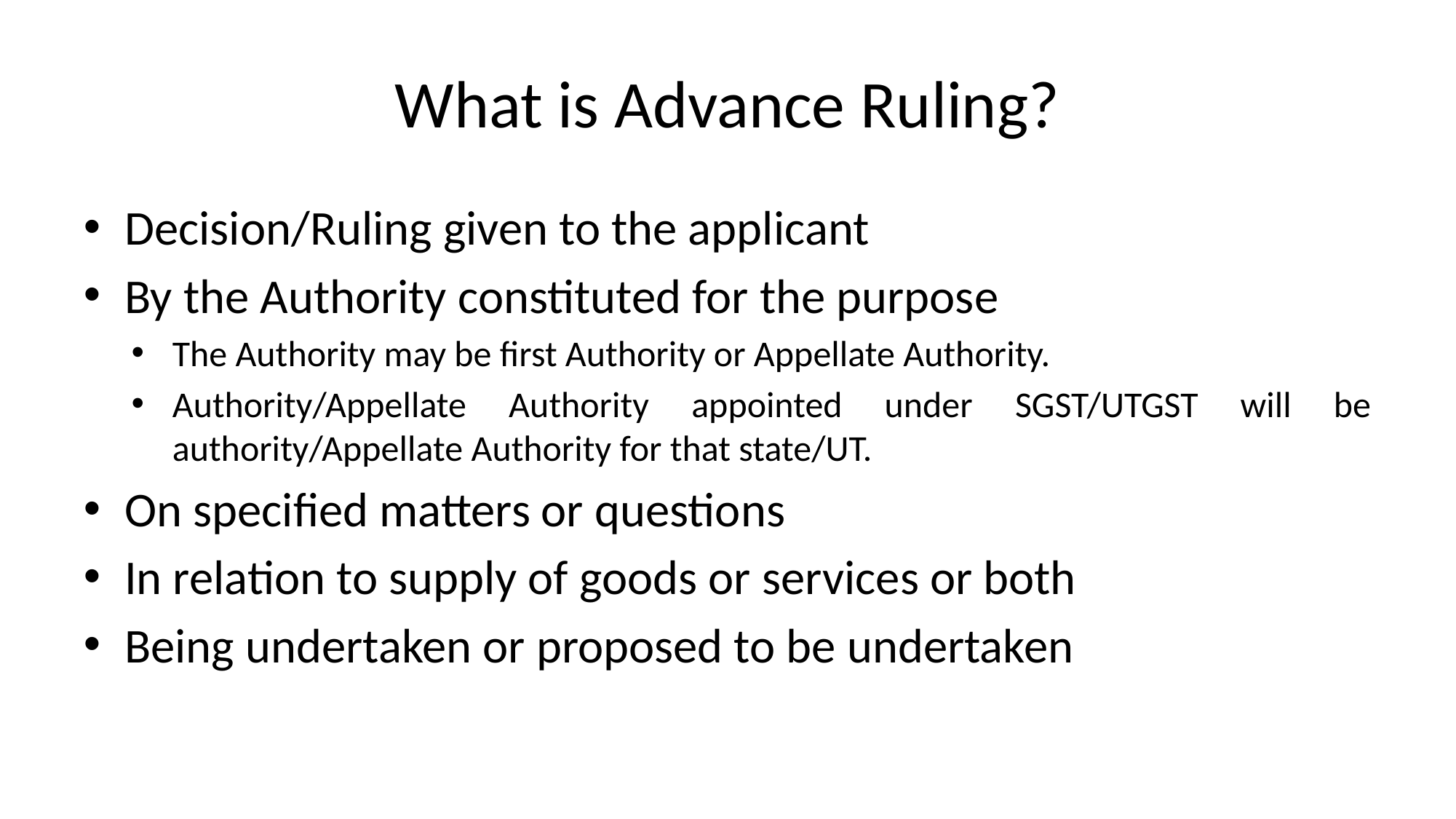

# What is Advance Ruling?
Decision/Ruling given to the applicant
By the Authority constituted for the purpose
The Authority may be first Authority or Appellate Authority.
Authority/Appellate Authority appointed under SGST/UTGST will be authority/Appellate Authority for that state/UT.
On specified matters or questions
In relation to supply of goods or services or both
Being undertaken or proposed to be undertaken